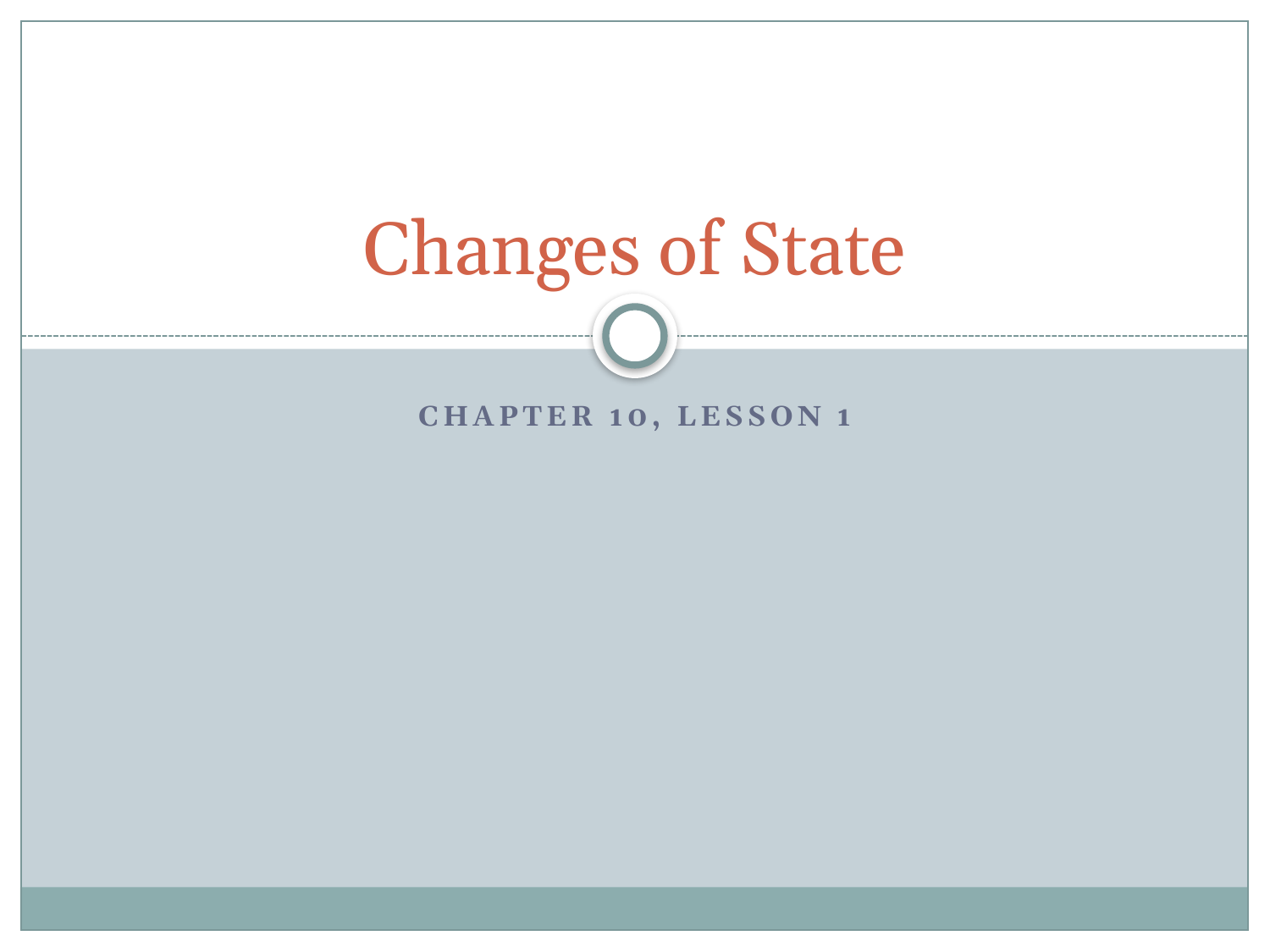

# Changes of State
Chapter 10, lesson 1